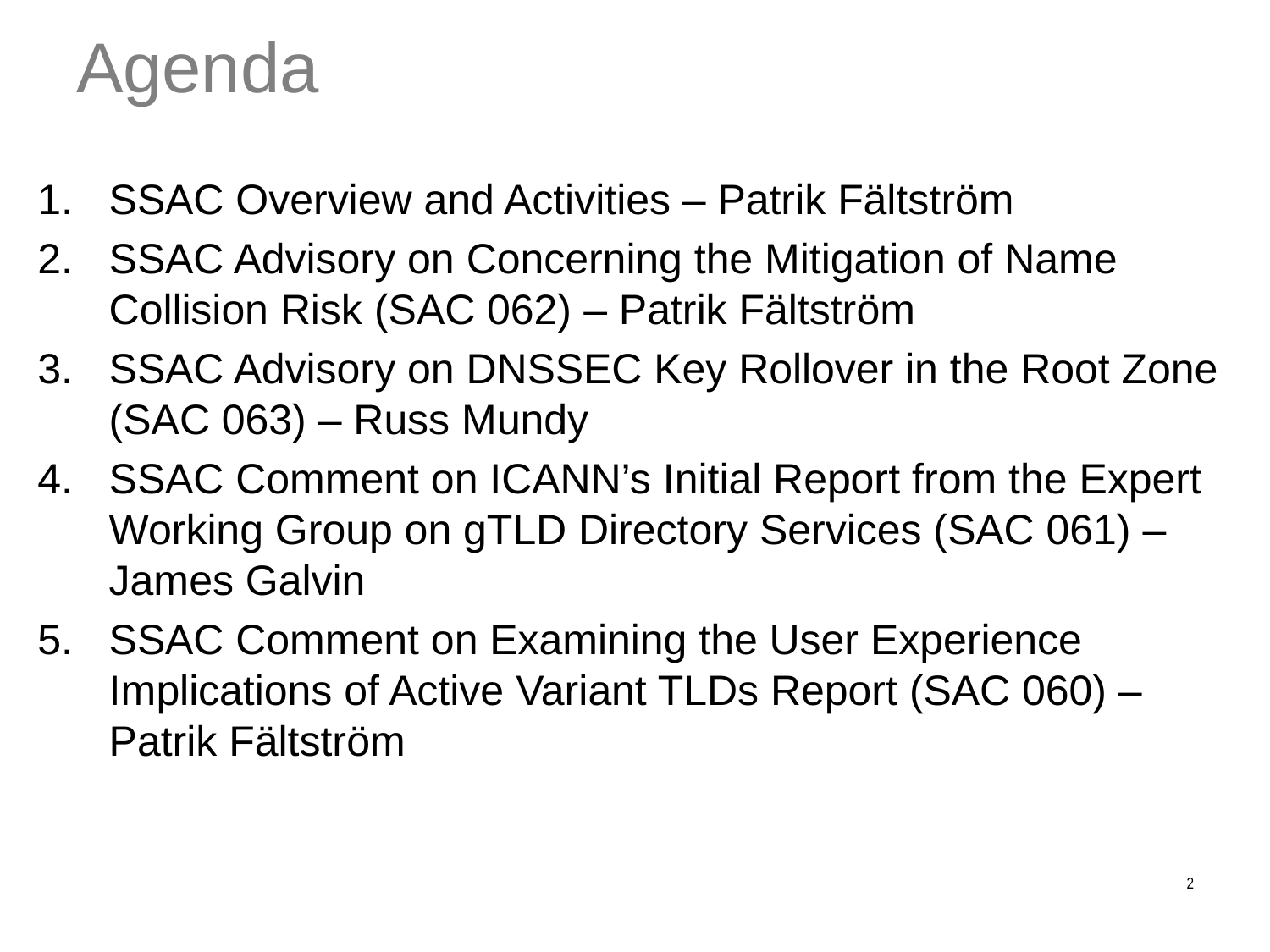

# Agenda
SSAC Overview and Activities – Patrik Fältström
SSAC Advisory on Concerning the Mitigation of Name Collision Risk (SAC 062) – Patrik Fältström
SSAC Advisory on DNSSEC Key Rollover in the Root Zone (SAC 063) – Russ Mundy
SSAC Comment on ICANN’s Initial Report from the Expert Working Group on gTLD Directory Services (SAC 061) – James Galvin
SSAC Comment on Examining the User Experience Implications of Active Variant TLDs Report (SAC 060) – Patrik Fältström
2